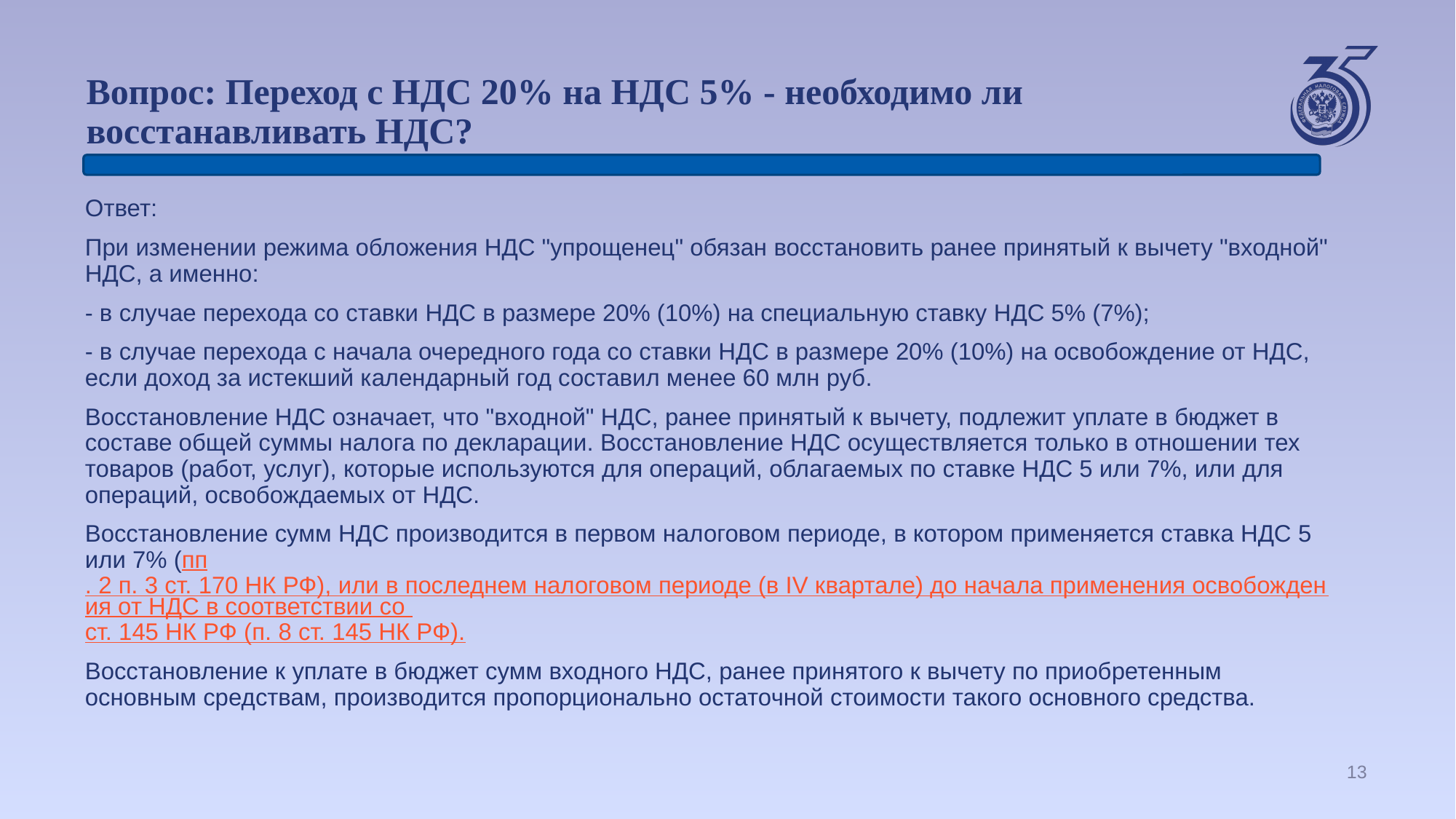

# Вопрос: Переход с НДС 20% на НДС 5% - необходимо ли восстанавливать НДС?

Ответ:
При изменении режима обложения НДС "упрощенец" обязан восстановить ранее принятый к вычету "входной" НДС, а именно:
- в случае перехода со ставки НДС в размере 20% (10%) на специальную ставку НДС 5% (7%);
- в случае перехода с начала очередного года со ставки НДС в размере 20% (10%) на освобождение от НДС, если доход за истекший календарный год составил менее 60 млн руб.
Восстановление НДС означает, что "входной" НДС, ранее принятый к вычету, подлежит уплате в бюджет в составе общей суммы налога по декларации. Восстановление НДС осуществляется только в отношении тех товаров (работ, услуг), которые используются для операций, облагаемых по ставке НДС 5 или 7%, или для операций, освобождаемых от НДС.
Восстановление сумм НДС производится в первом налоговом периоде, в котором применяется ставка НДС 5 или 7% (пп. 2 п. 3 ст. 170 НК РФ), или в последнем налоговом периоде (в IV квартале) до начала применения освобождения от НДС в соответствии со ст. 145 НК РФ (п. 8 ст. 145 НК РФ).
Восстановление к уплате в бюджет сумм входного НДС, ранее принятого к вычету по приобретенным основным средствам, производится пропорционально остаточной стоимости такого основного средства.

13